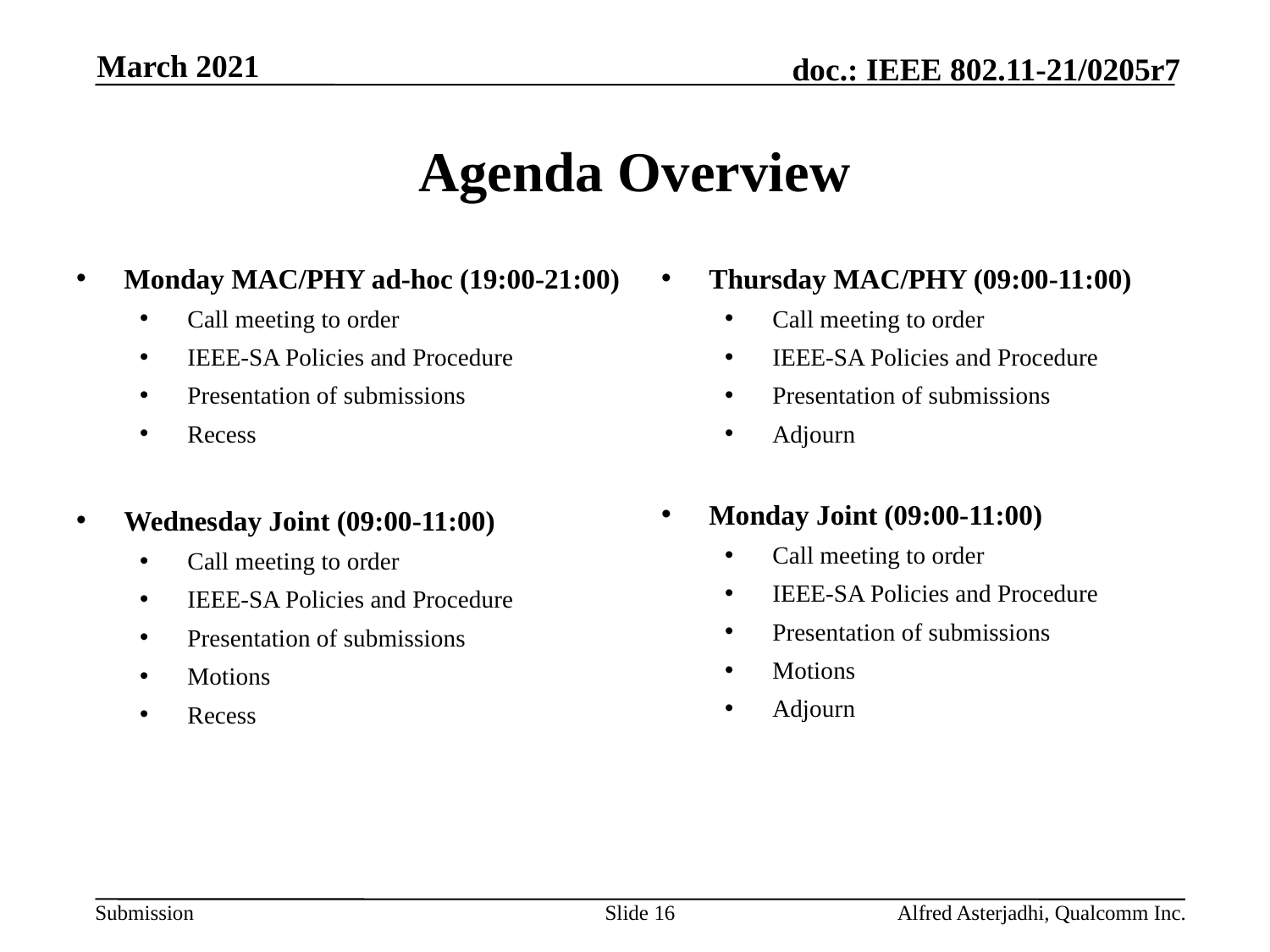

March 2021
# Agenda Overview
Monday MAC/PHY ad-hoc (19:00-21:00)
Call meeting to order
IEEE-SA Policies and Procedure
Presentation of submissions
Recess

Wednesday Joint (09:00-11:00)
Call meeting to order
IEEE-SA Policies and Procedure
Presentation of submissions
Motions
Recess

Thursday MAC/PHY (09:00-11:00)
Call meeting to order
IEEE-SA Policies and Procedure
Presentation of submissions
Adjourn

Monday Joint (09:00-11:00)
Call meeting to order
IEEE-SA Policies and Procedure
Presentation of submissions
Motions
Adjourn
Slide 16
Alfred Asterjadhi, Qualcomm Inc.